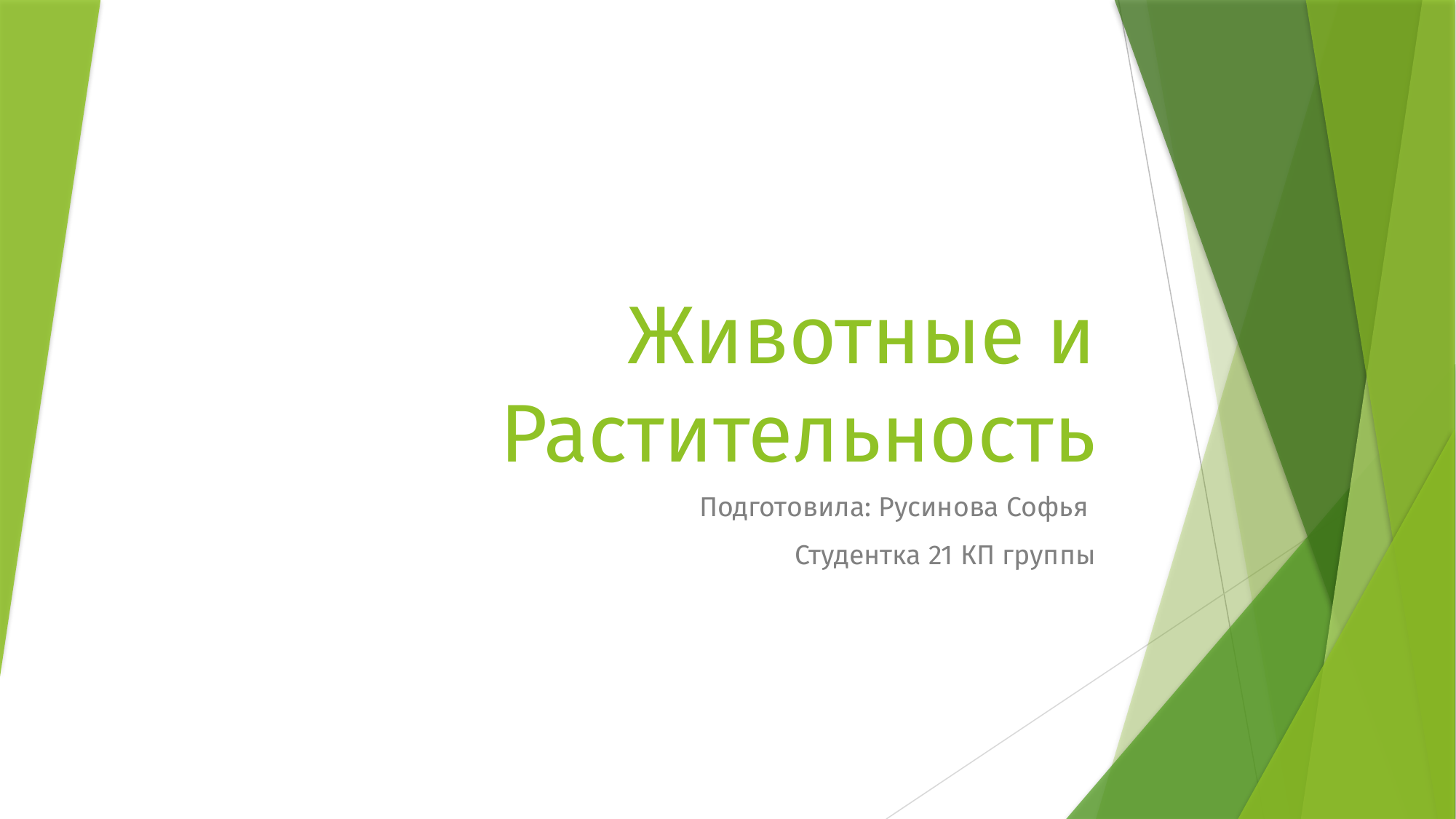

# Животные и Растительность
Подготовила: Русинова Софья
Студентка 21 КП группы